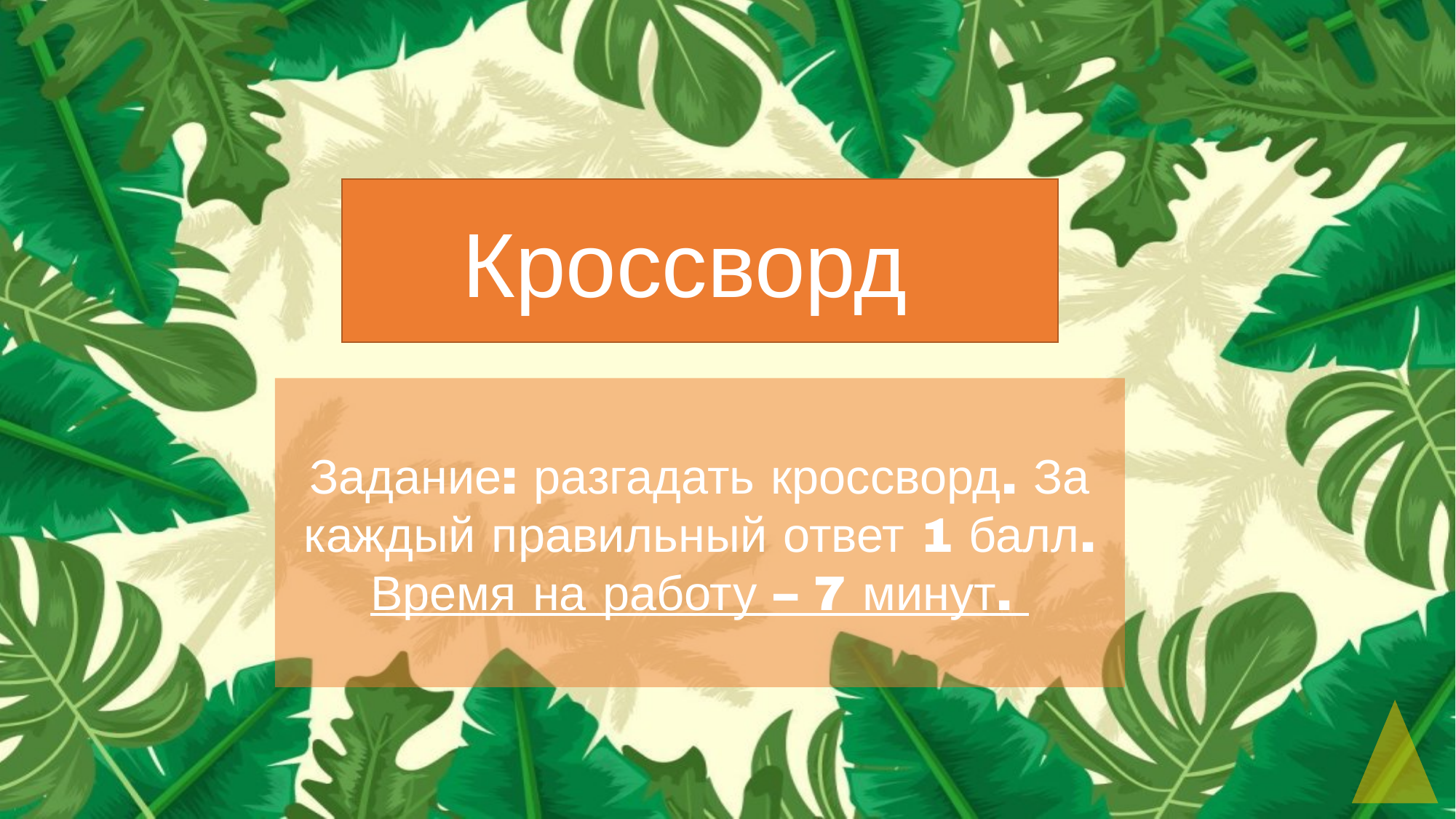

Кроссворд
Задание: разгадать кроссворд. За каждый правильный ответ 1 балл.
Время на работу – 7 минут.